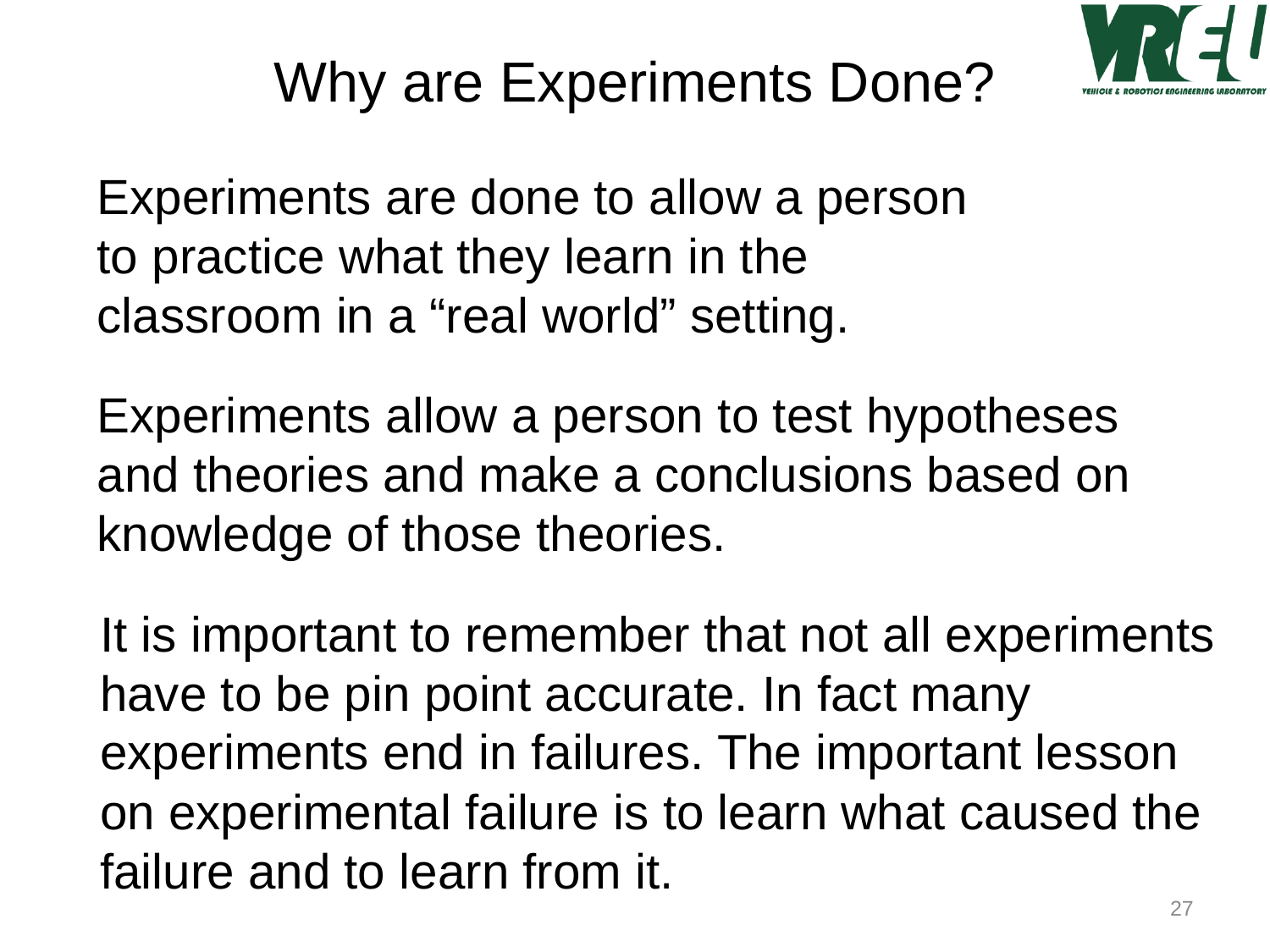

Why are Experiments Done?
Experiments are done to allow a person to practice what they learn in the classroom in a “real world” setting.
Experiments allow a person to test hypotheses and theories and make a conclusions based on knowledge of those theories.
It is important to remember that not all experiments have to be pin point accurate. In fact many experiments end in failures. The important lesson on experimental failure is to learn what caused the failure and to learn from it.
27